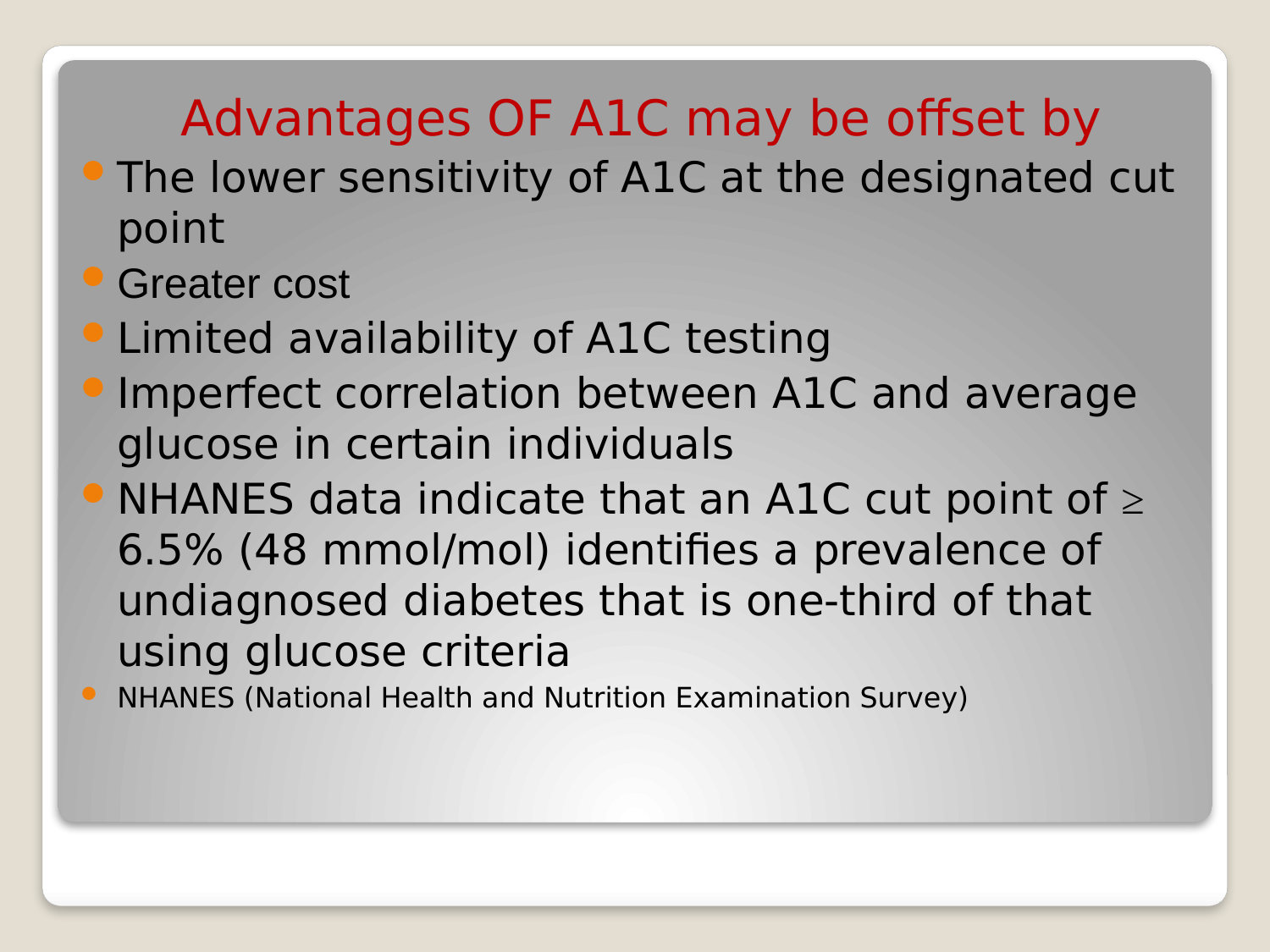

Advantages OF A1C may be offset by
The lower sensitivity of A1C at the designated cut point
Greater cost
Limited availability of A1C testing
Imperfect correlation between A1C and average glucose in certain individuals
NHANES data indicate that an A1C cut point of ≥ 6.5% (48 mmol/mol) identifies a prevalence of undiagnosed diabetes that is one-third of that using glucose criteria
NHANES (National Health and Nutrition Examination Survey)